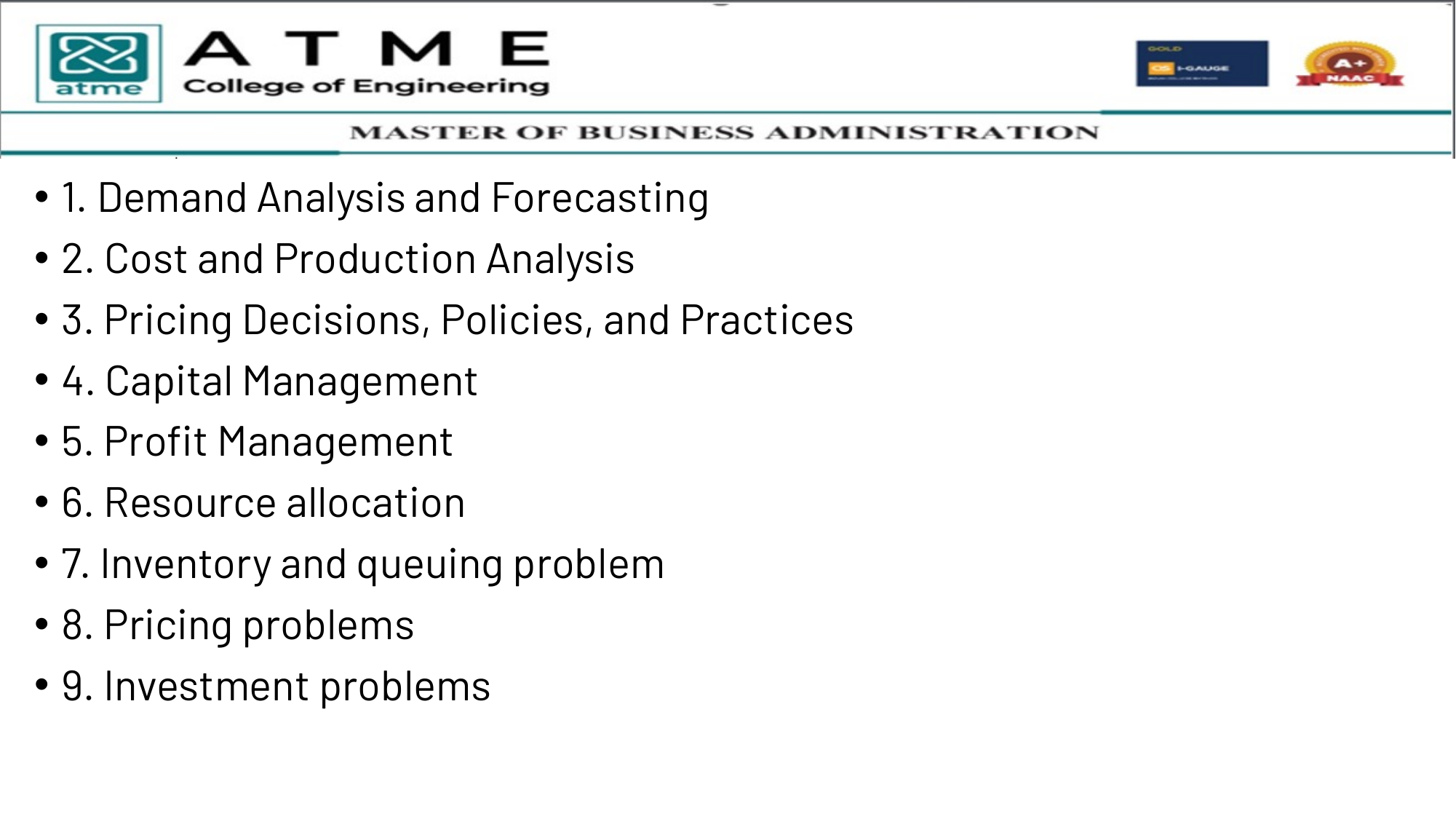

1. Demand Analysis and Forecasting
2. Cost and Production Analysis
3. Pricing Decisions, Policies, and Practices
4. Capital Management
5. Profit Management
6. Resource allocation
7. Inventory and queuing problem
8. Pricing problems
9. Investment problems